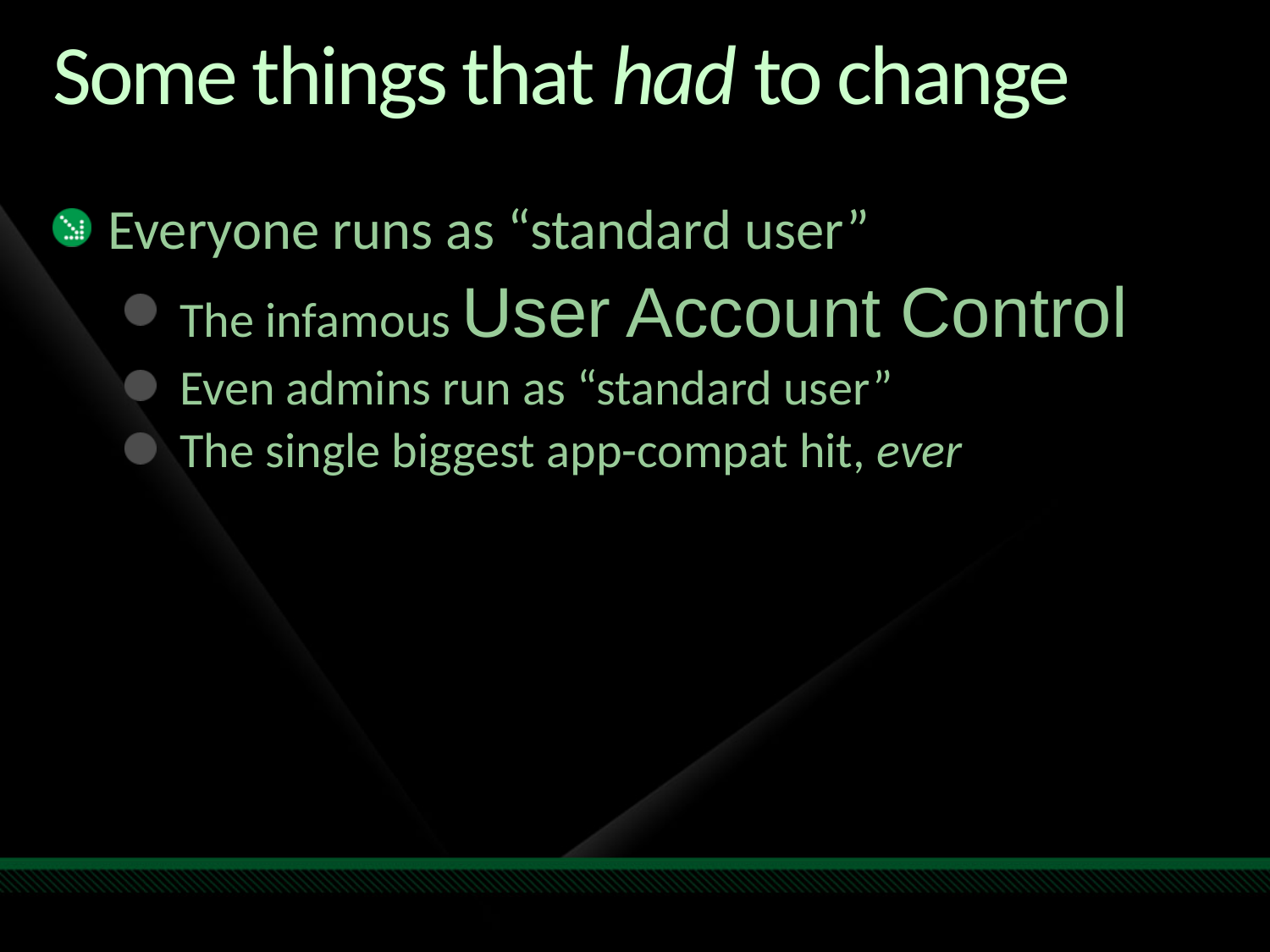

# Some things that had to change
Everyone runs as “standard user”
The infamous User Account Control
Even admins run as “standard user”
The single biggest app-compat hit, ever